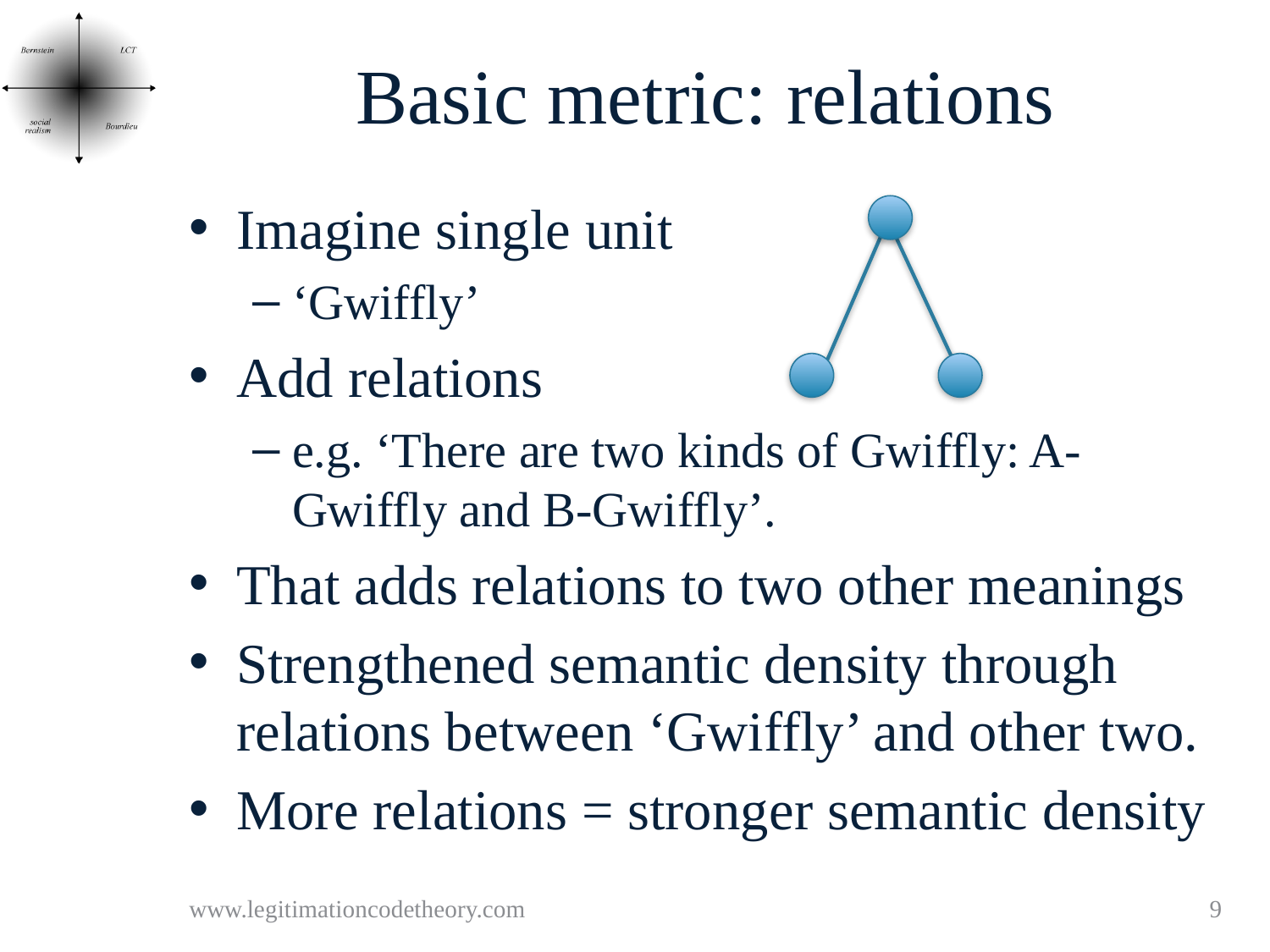

# Basic metric: relations

Imagine single unit
‘Gwiffly’
Add relations
e.g. ‘There are two kinds of Gwiffly: A-Gwiffly and B-Gwiffly’.
That adds relations to two other meanings
Strengthened semantic density through relations between ‘Gwiffly’ and other two.
More relations = stronger semantic density

www.legitimationcodetheory.com
9